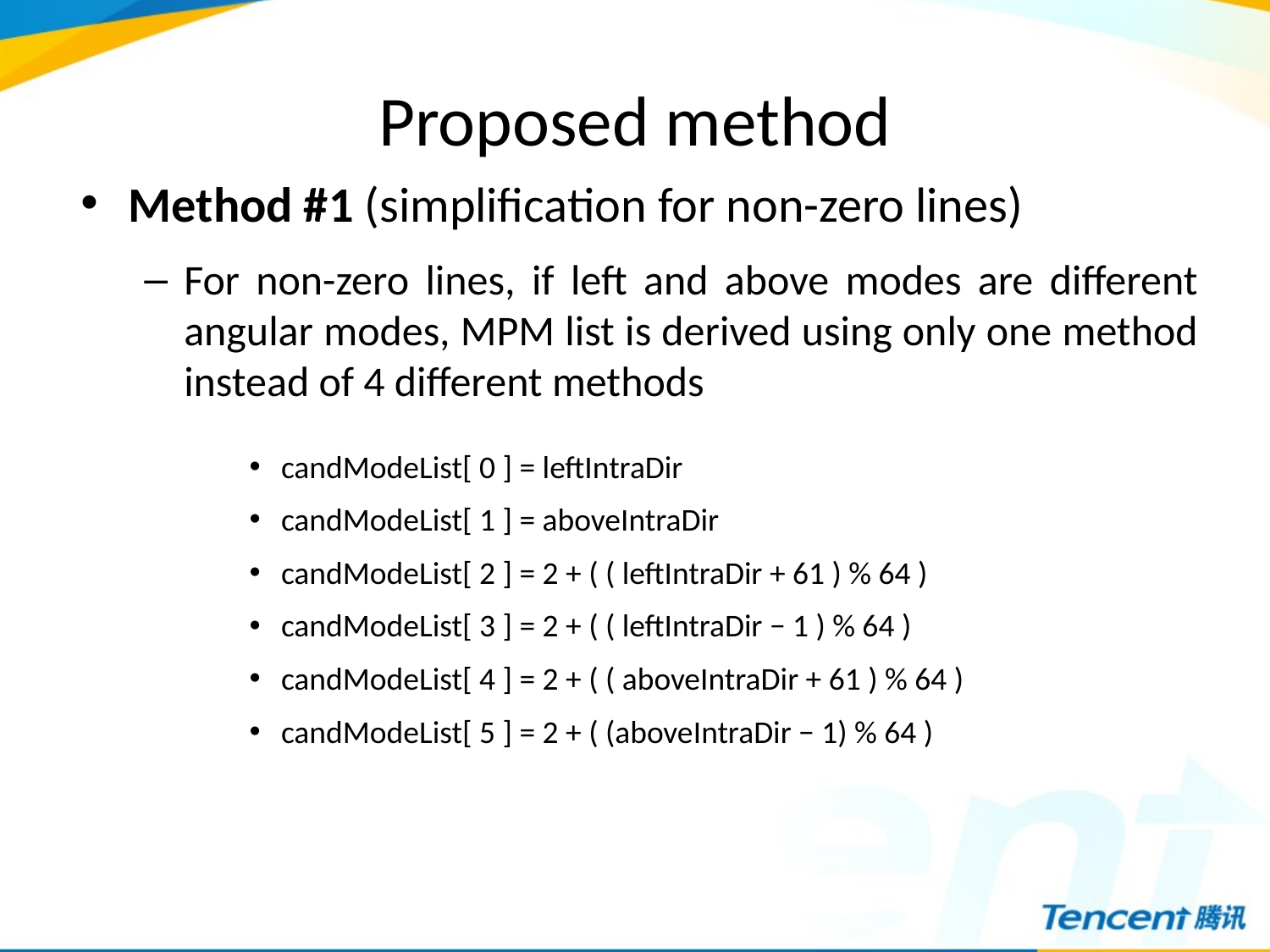

# Proposed method
Method #1 (simplification for non-zero lines)
For non-zero lines, if left and above modes are different angular modes, MPM list is derived using only one method instead of 4 different methods

candModeList[ 0 ] = leftIntraDir
candModeList[ 1 ] = aboveIntraDir
candModeList[ 2 ] = 2 + ( ( leftIntraDir + 61 ) % 64 )
candModeList[ 3 ] = 2 + ( ( leftIntraDir − 1 ) % 64 )
candModeList[ 4 ] = 2 + ( ( aboveIntraDir + 61 ) % 64 )
candModeList[ 5 ] = 2 + ( (aboveIntraDir − 1) % 64 )